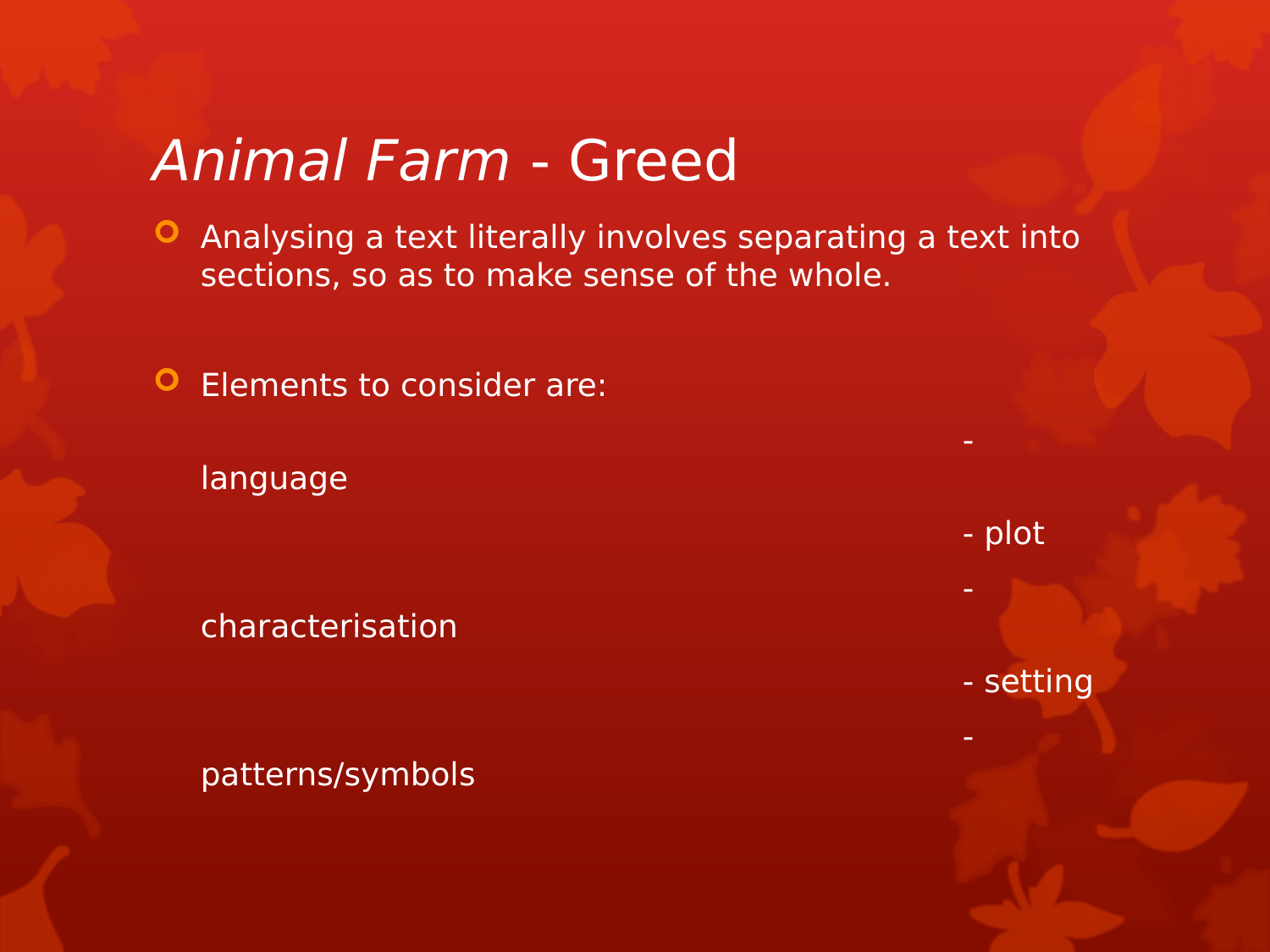

# Animal Farm - Greed
Analysing a text literally involves separating a text into sections, so as to make sense of the whole.

Elements to consider are:
							- language
							- plot
							- characterisation
							- setting
							- patterns/symbols